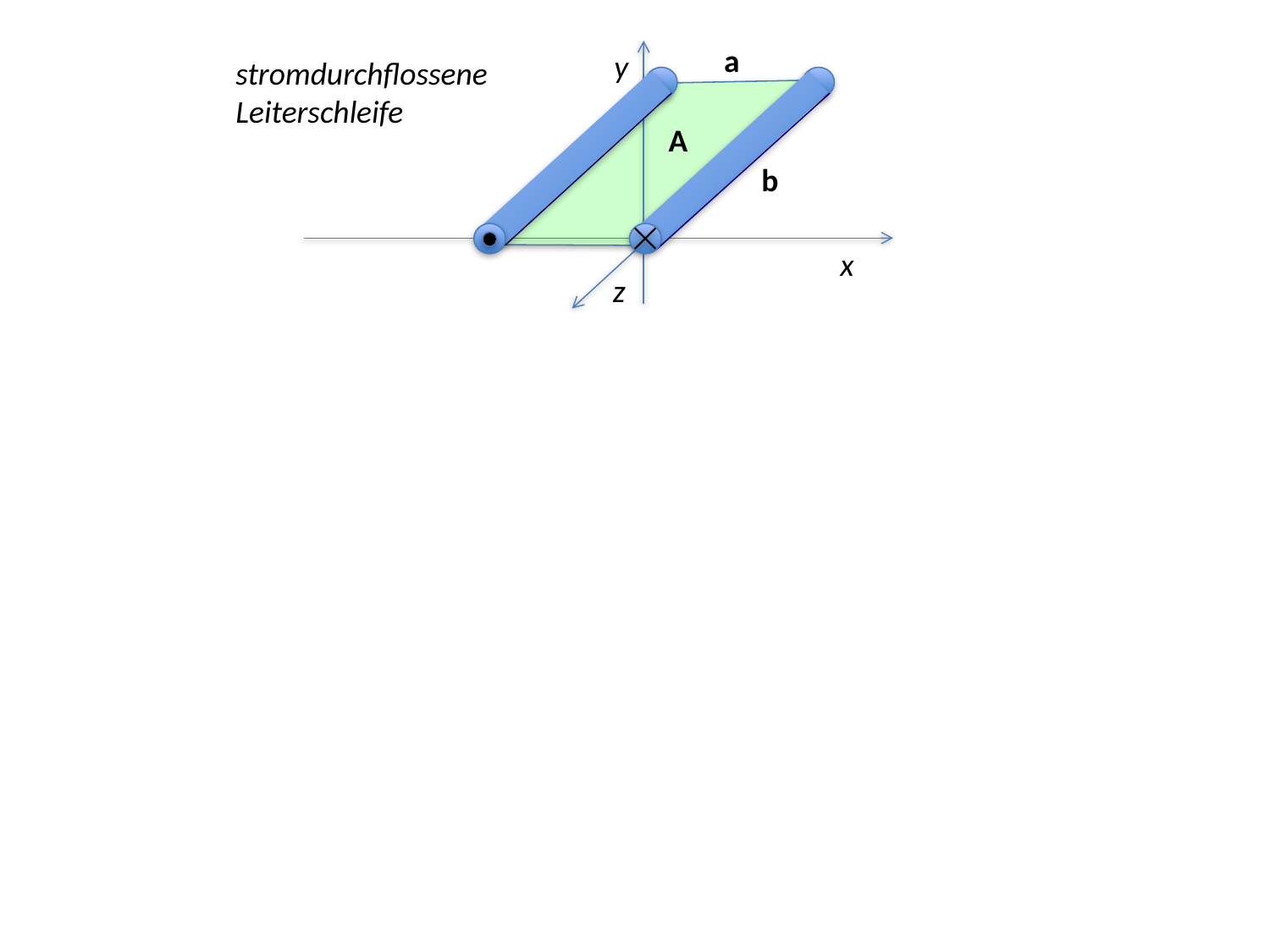

a
y
stromdurchflossene Leiterschleife

A

b

x
z